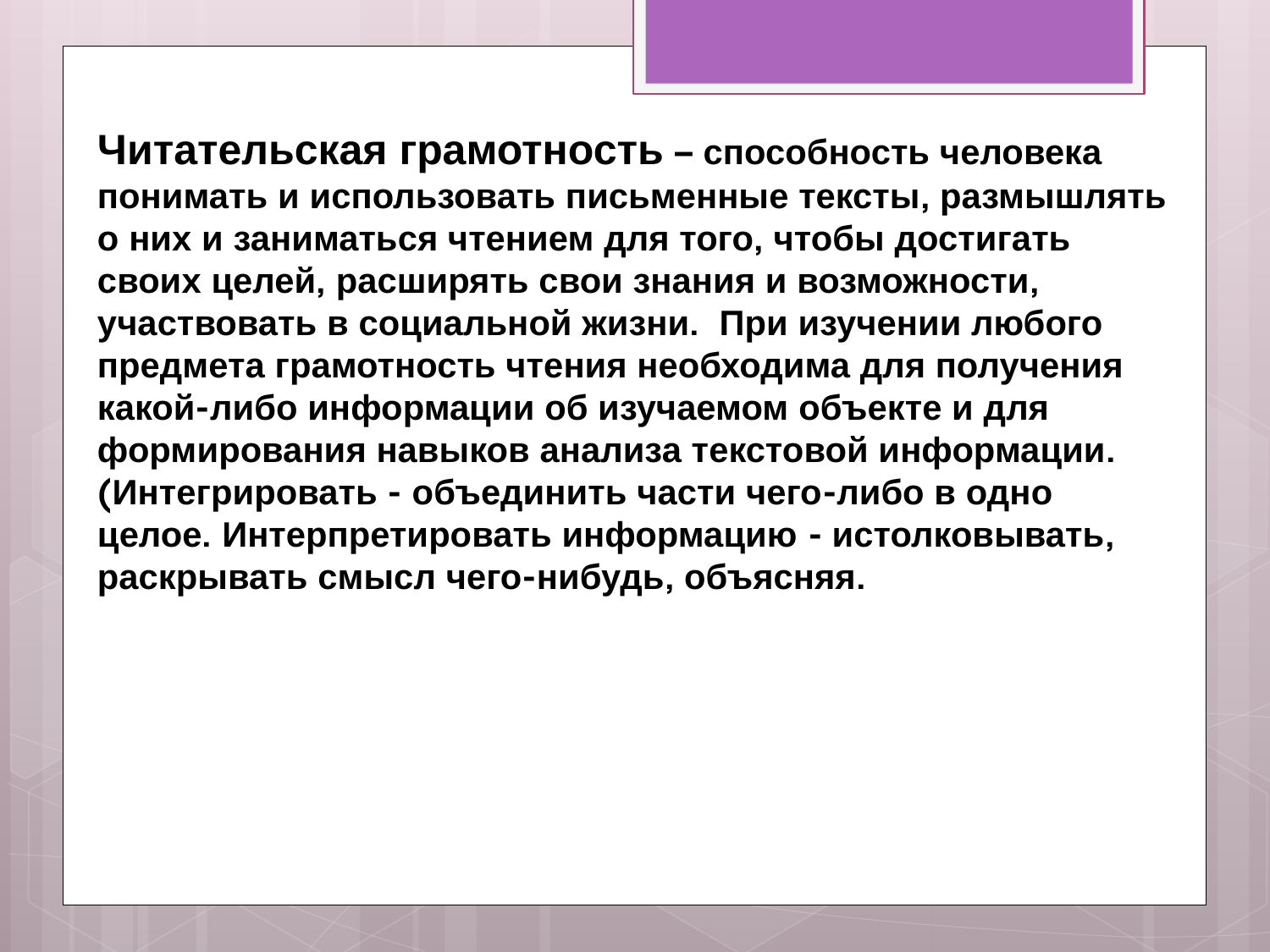

Читательская грамотность – способность человека понимать и использовать письменные тексты, размышлять о них и заниматься чтением для того, чтобы достигать своих целей, расширять свои знания и возможности, участвовать в социальной жизни.  При изучении любого предмета грамотность чтения необходима для получения какой-либо информации об изучаемом объекте и для формирования навыков анализа текстовой информации. (Интегрировать - объединить части чего-либо в одно целое. Интерпретировать информацию - истолковывать, раскрывать смысл чего-нибудь, объясняя.